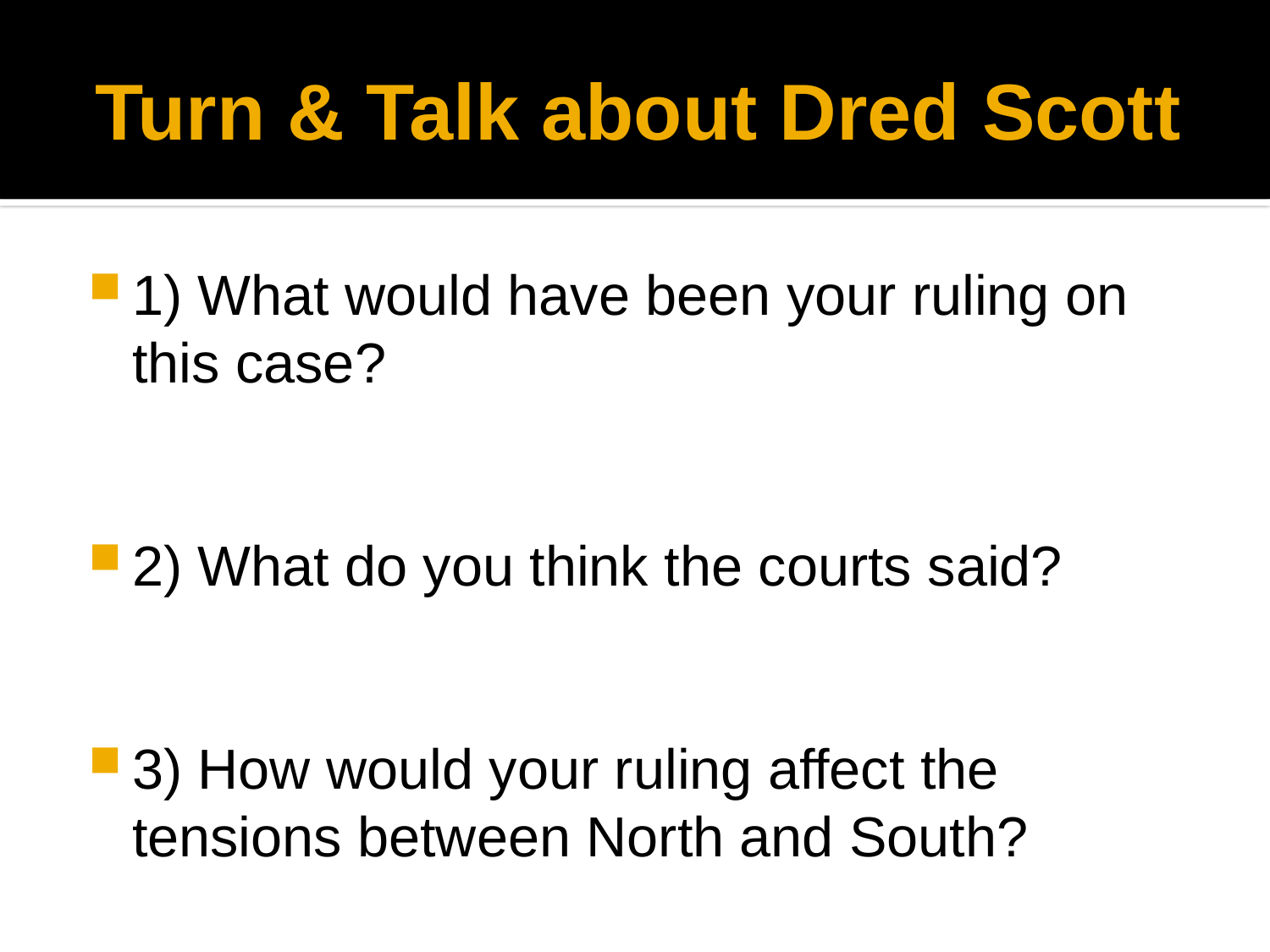

# Turn & Talk about Dred Scott
1) What would have been your ruling on this case?

2) What do you think the courts said?

3) How would your ruling affect the tensions between North and South?